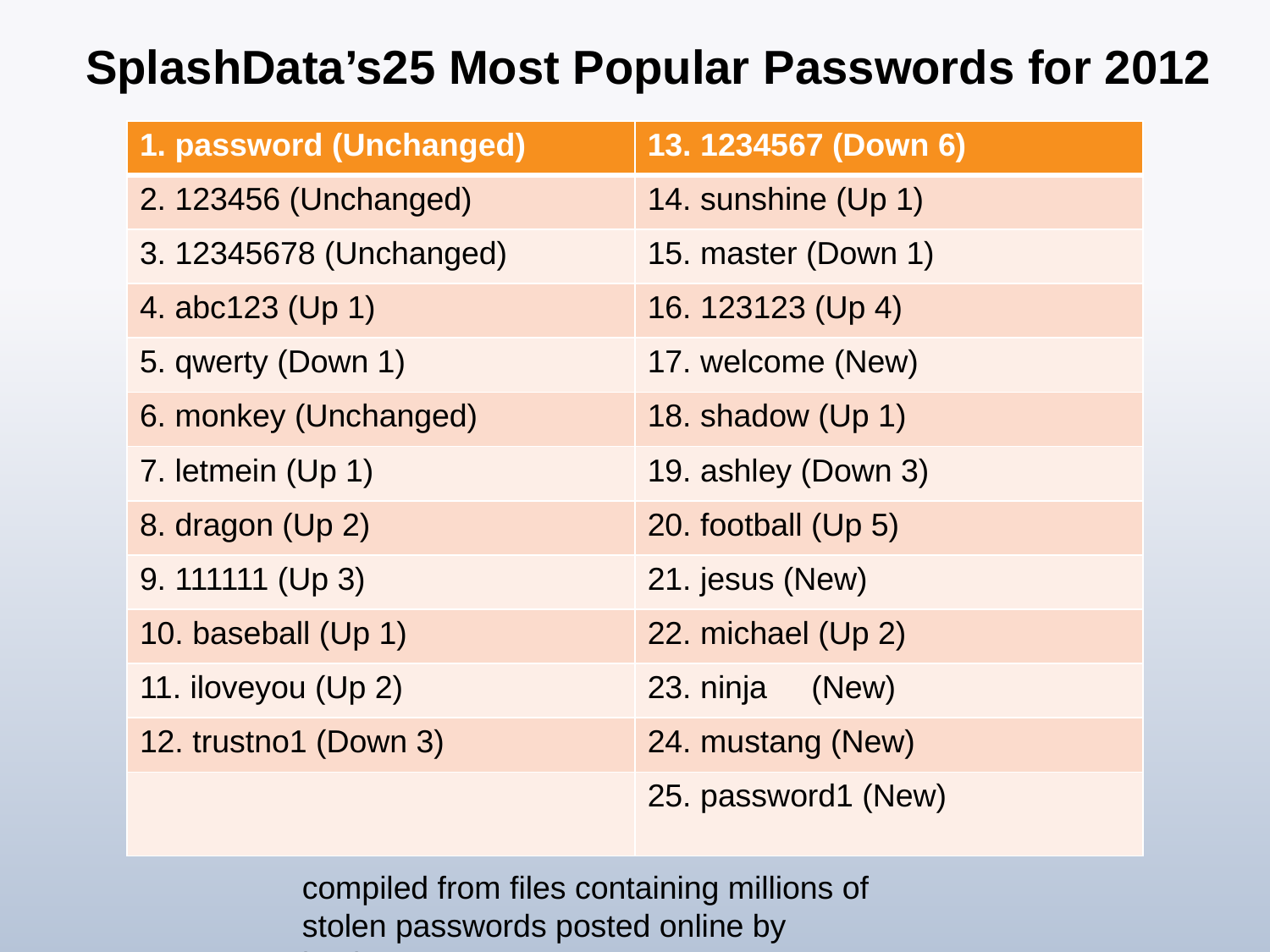

# SplashData’s25 Most Popular Passwords for 2012
| 1. password (Unchanged) | 13. 1234567 (Down 6) |
| --- | --- |
| 2. 123456 (Unchanged) | 14. sunshine (Up 1) |
| 3. 12345678 (Unchanged) | 15. master (Down 1) |
| 4. abc123 (Up 1) | 16. 123123 (Up 4) |
| 5. qwerty (Down 1) | 17. welcome (New) |
| 6. monkey (Unchanged) | 18. shadow (Up 1) |
| 7. letmein (Up 1) | 19. ashley (Down 3) |
| 8. dragon (Up 2) | 20. football (Up 5) |
| 9. 111111 (Up 3) | 21. jesus (New) |
| 10. baseball (Up 1) | 22. michael (Up 2) |
| 11. iloveyou (Up 2) | 23. ninja     (New) |
| 12. trustno1 (Down 3) | 24. mustang (New) |
|  | 25. password1 (New) |
compiled from files containing millions of stolen passwords posted online by hackers.